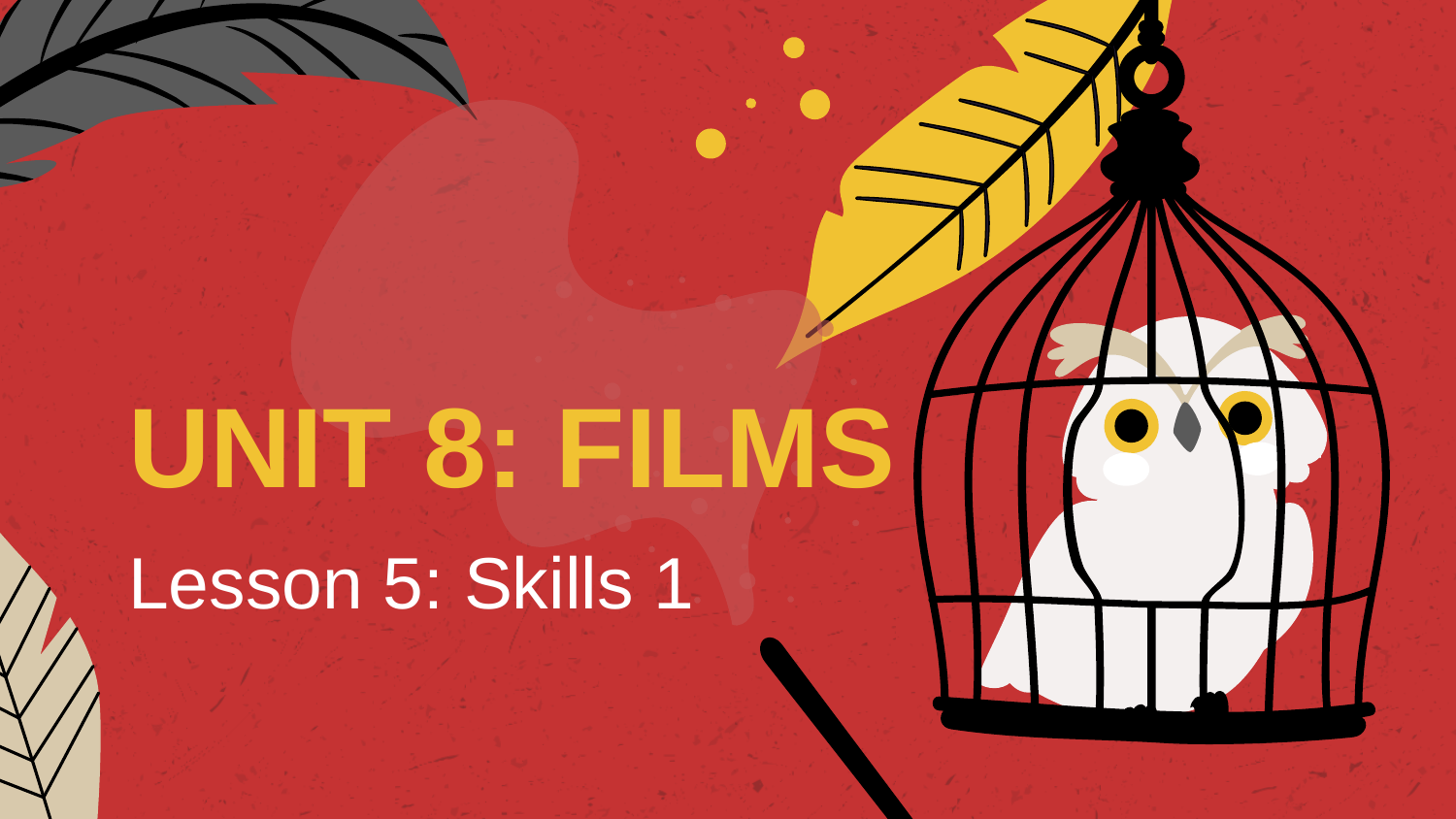

# UNIT 8: FILMS
Lesson 5: Skills 1